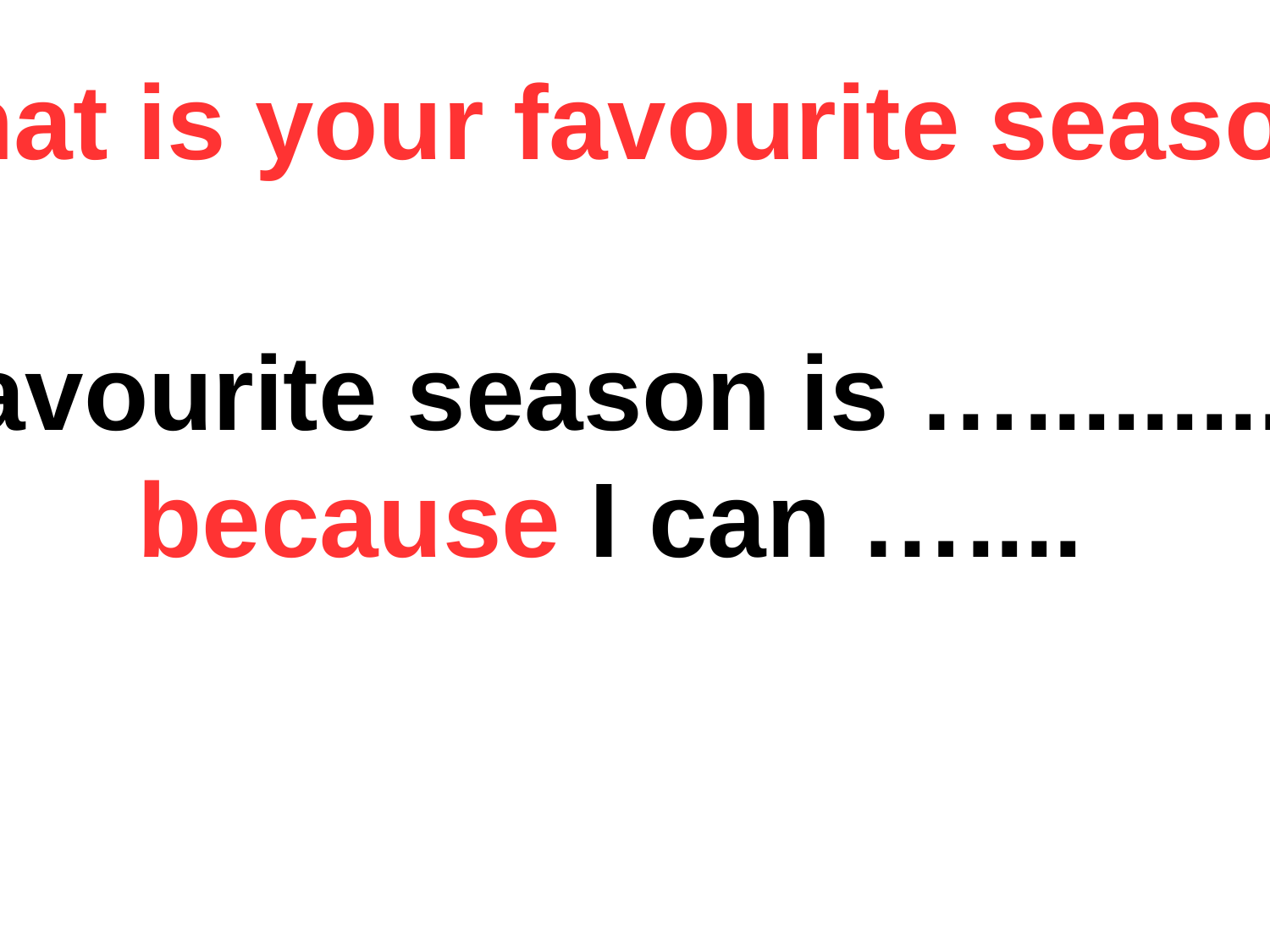

What is your favourite season?
My favourite season is ….............,
because I can …....